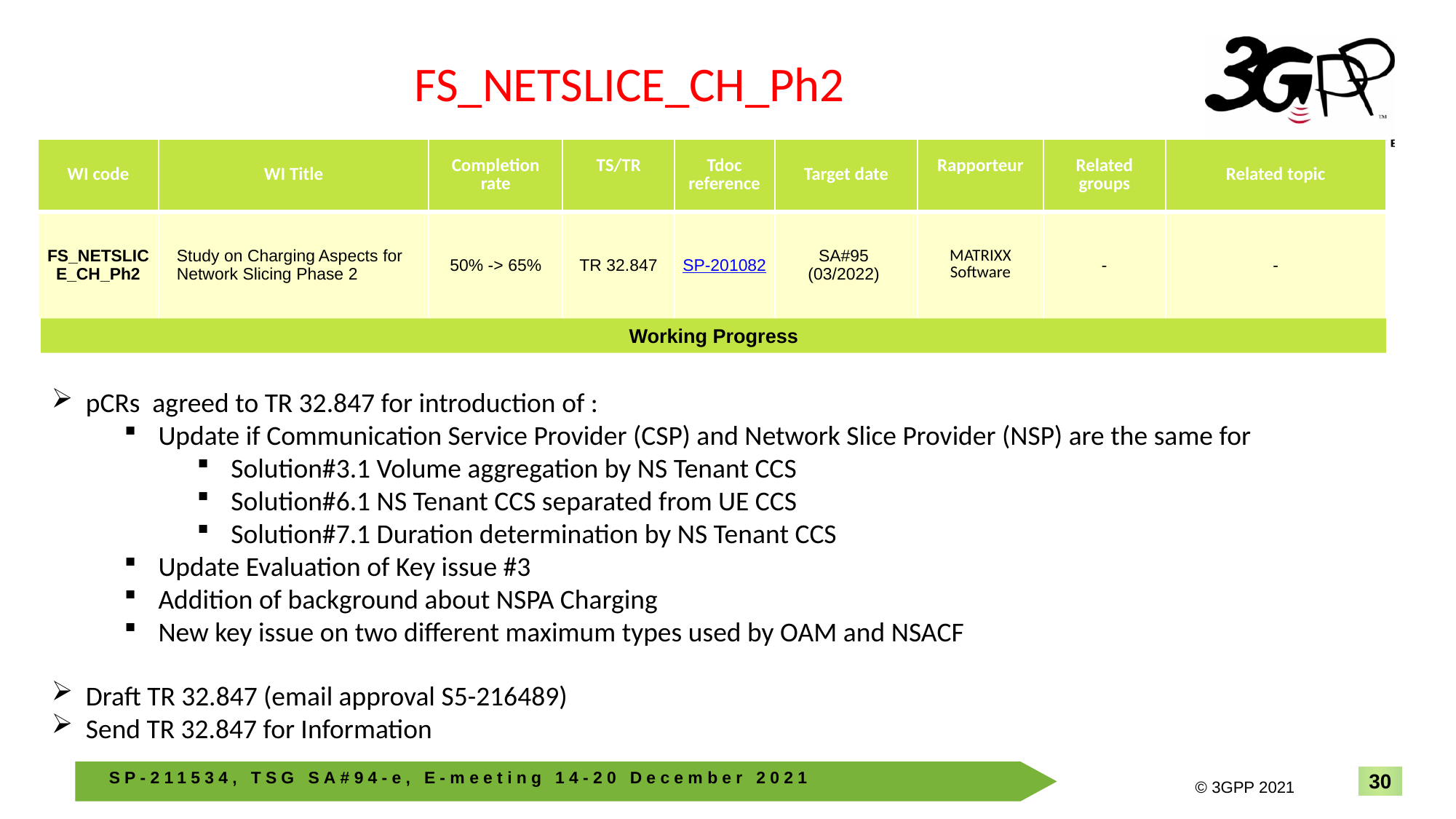

FS_NETSLICE_CH_Ph2
| WI code | WI Title | Completion rate | TS/TR | Tdoc reference | Target date | Rapporteur | Related groups | Related topic |
| --- | --- | --- | --- | --- | --- | --- | --- | --- |
| FS\_NETSLICE\_CH\_Ph2 | Study on Charging Aspects for Network Slicing Phase 2 | 50% -> 65% | TR 32.847 | SP-201082 | SA#95 (03/2022) | MATRIXX Software | - | - |
Working Progress
pCRs  agreed to TR 32.847 for introduction of :
Update if Communication Service Provider (CSP) and Network Slice Provider (NSP) are the same for
Solution#3.1 Volume aggregation by NS Tenant CCS
Solution#6.1 NS Tenant CCS separated from UE CCS
Solution#7.1 Duration determination by NS Tenant CCS
Update Evaluation of Key issue #3
Addition of background about NSPA Charging
New key issue on two different maximum types used by OAM and NSACF

Draft TR 32.847 (email approval S5-216489)
Send TR 32.847 for Information